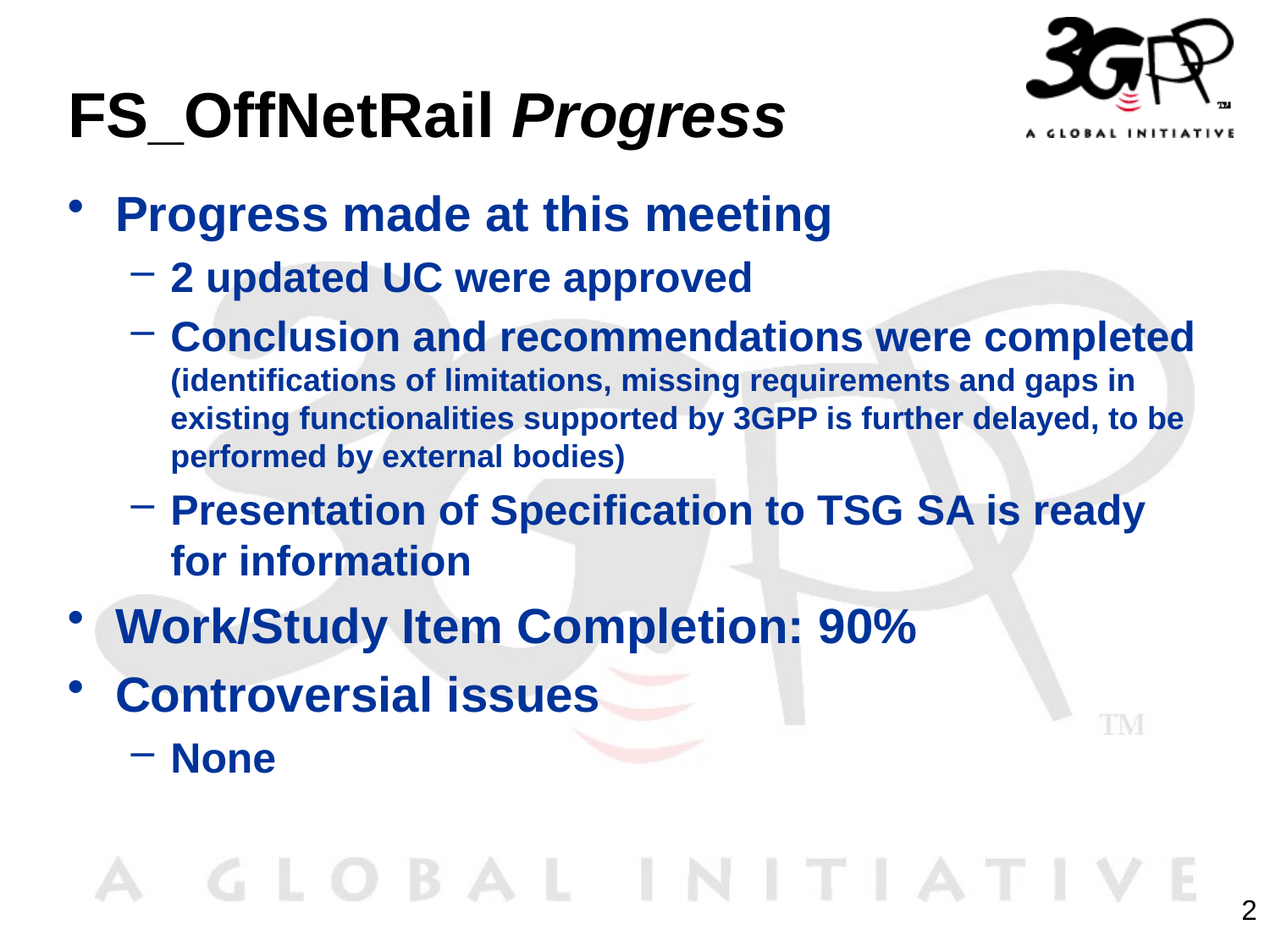

# FS_OffNetRail Progress
Progress made at this meeting
2 updated UC were approved
Conclusion and recommendations were completed (identifications of limitations, missing requirements and gaps in existing functionalities supported by 3GPP is further delayed, to be performed by external bodies)
Presentation of Specification to TSG SA is ready for information
Work/Study Item Completion: 90%
Controversial issues
None
2